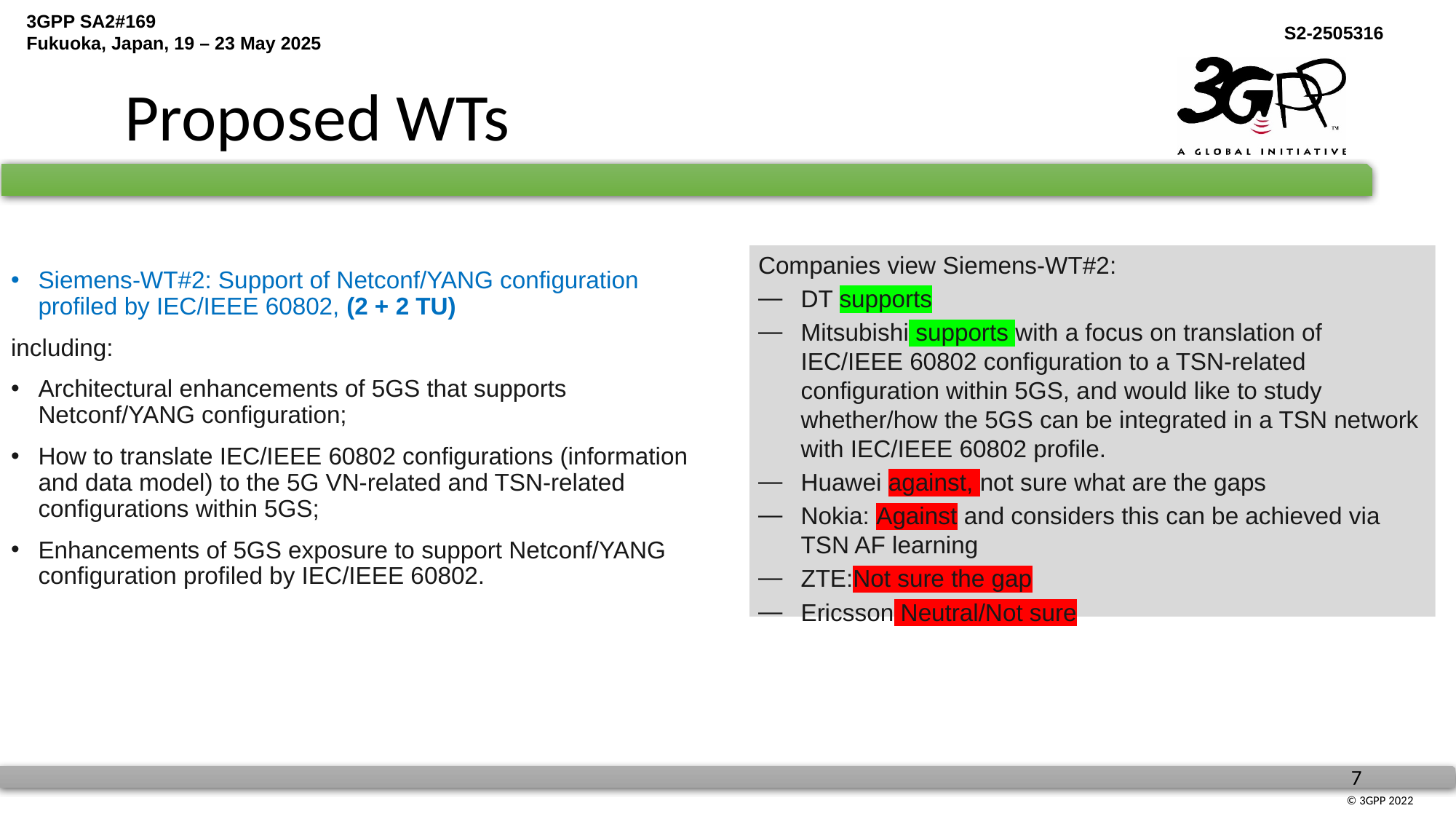

# Proposed WTs

Siemens-WT#2: Support of Netconf/YANG configuration profiled by IEC/IEEE 60802, (2 + 2 TU)
including:​
Architectural enhancements of 5GS that supports Netconf/YANG configuration;​
How to translate IEC/IEEE 60802 configurations (information and data model) to the 5G VN-related and TSN-related configurations within 5GS;​
Enhancements of 5GS exposure to support Netconf/YANG configuration profiled by IEC/IEEE 60802.​

Companies view Siemens-WT#2:
DT supports
Mitsubishi supports with a focus on translation of IEC/IEEE 60802 configuration to a TSN-related configuration within 5GS, and would like to study whether/how the 5GS can be integrated in a TSN network with IEC/IEEE 60802 profile.
Huawei against, not sure what are the gaps
Nokia: Against and considers this can be achieved via TSN AF learning
ZTE:Not sure the gap
Ericsson Neutral/Not sure